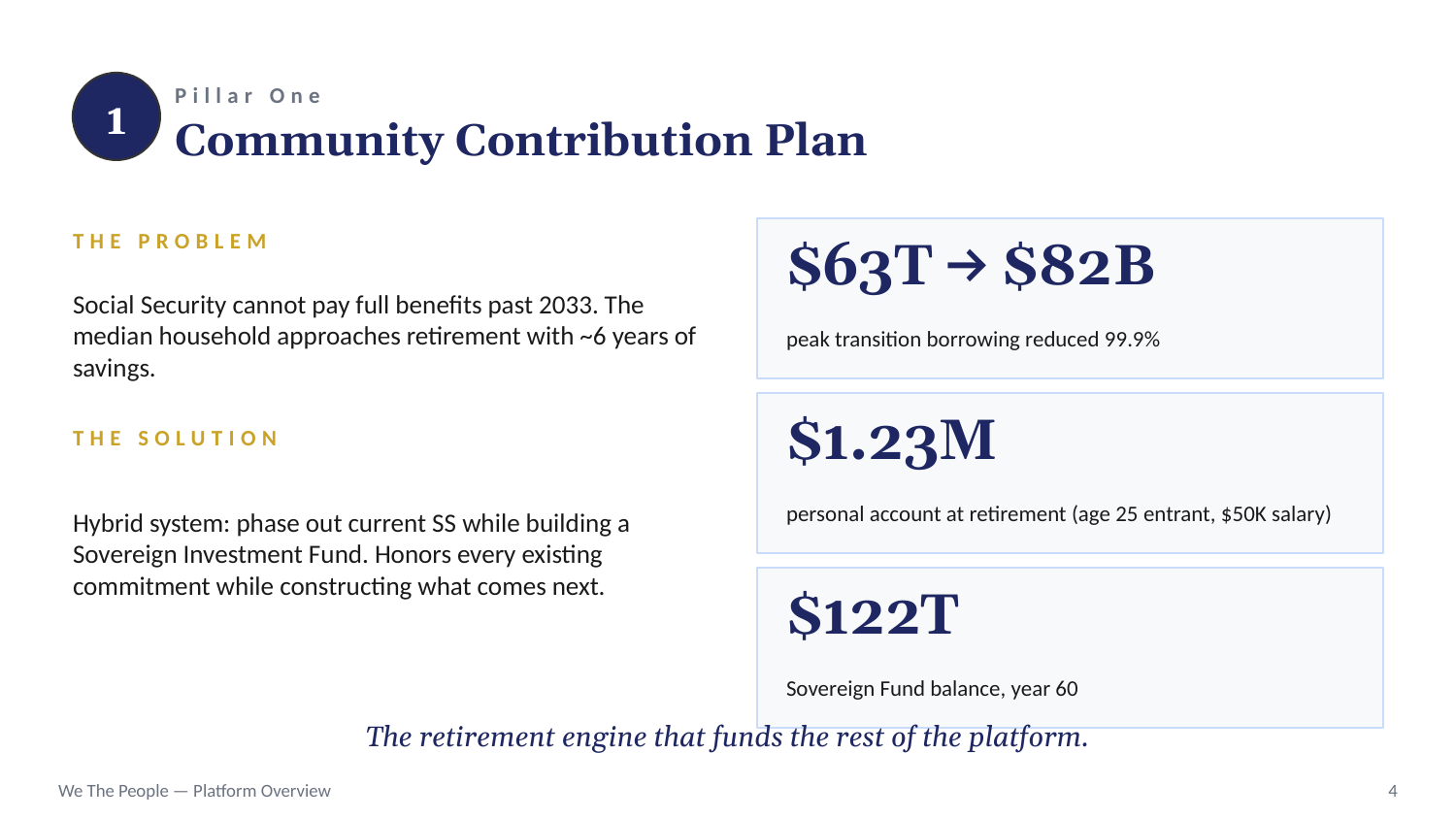

1
Pillar One
Community Contribution Plan
THE PROBLEM

$63T → $82B
Social Security cannot pay full benefits past 2033. The median household approaches retirement with ~6 years of savings.
peak transition borrowing reduced 99.9%

$1.23M
THE SOLUTION
Hybrid system: phase out current SS while building a Sovereign Investment Fund. Honors every existing commitment while constructing what comes next.
personal account at retirement (age 25 entrant, $50K salary)

$122T
Sovereign Fund balance, year 60
The retirement engine that funds the rest of the platform.
We The People — Platform Overview
4